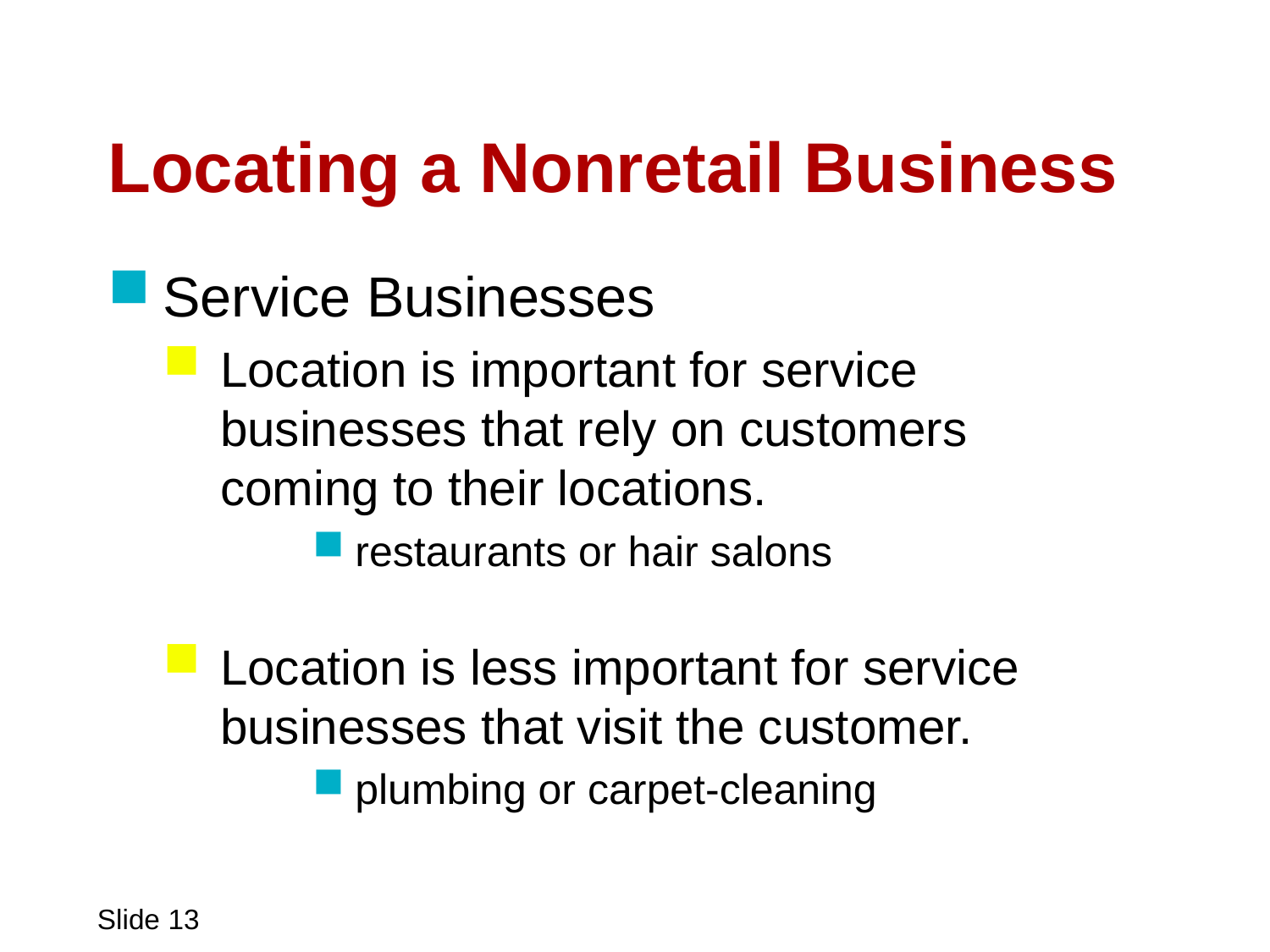

# Locating a Nonretail Business
Service Businesses
Location is important for service businesses that rely on customers
coming to their locations.
restaurants or hair salons
Location is less important for service businesses that visit the customer.
plumbing or carpet-cleaning
Chapter 8
Slide 13